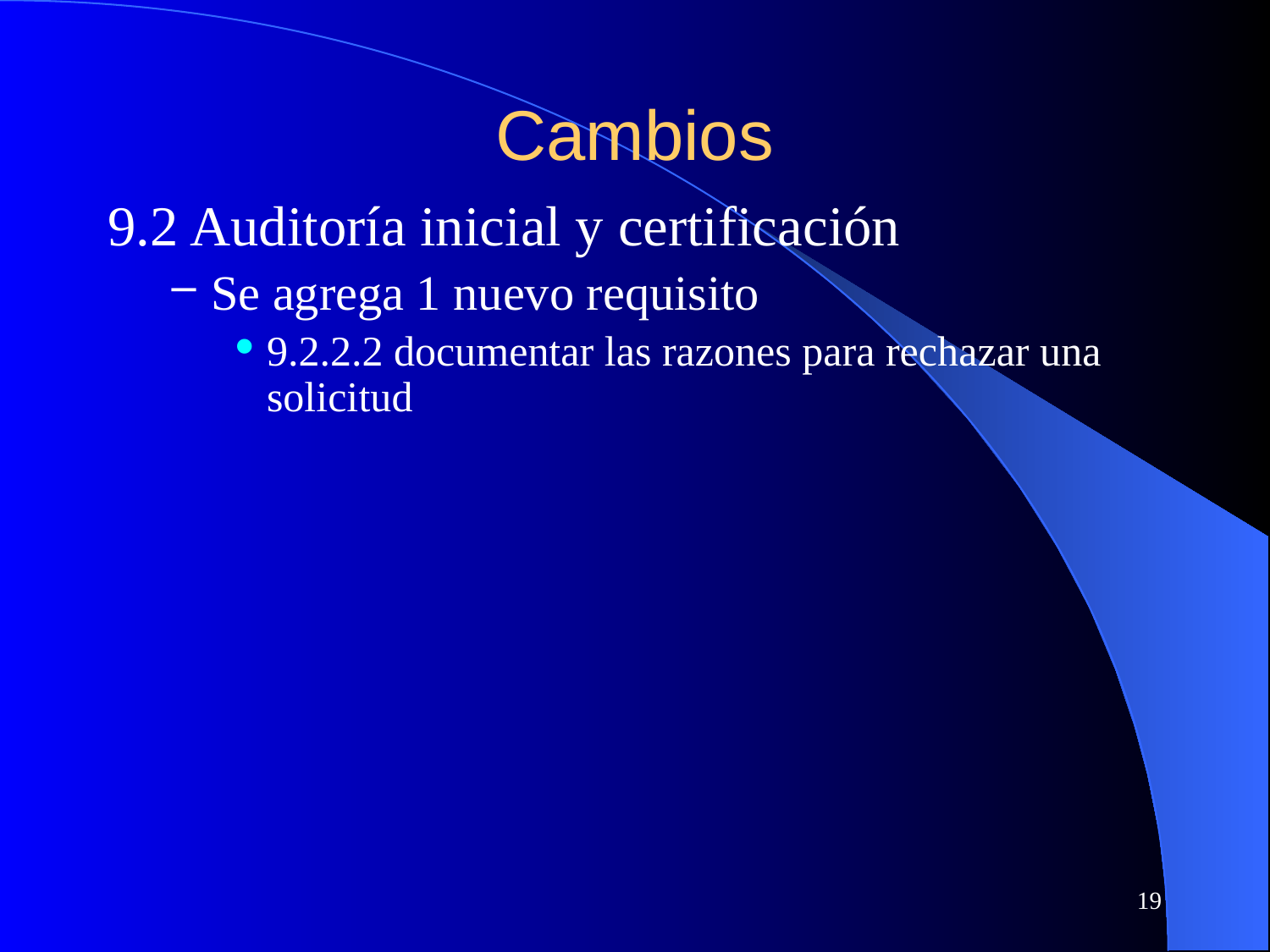

# Cambios
9.2 Auditoría inicial y certificación
Se agrega 1 nuevo requisito
9.2.2.2 documentar las razones para rechazar una solicitud

19